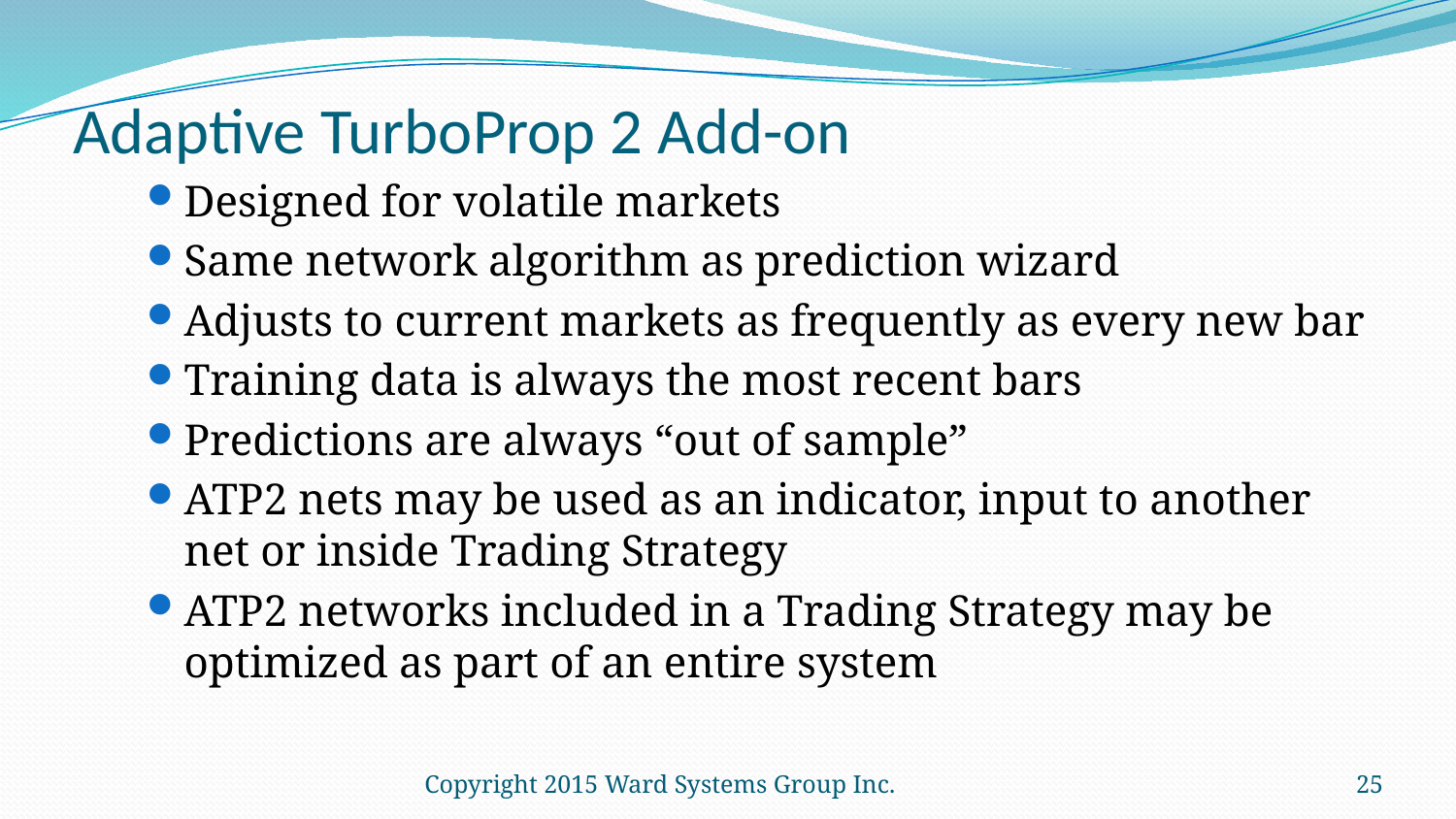

# Adaptive TurboProp 2 Add-on
Designed for volatile markets
Same network algorithm as prediction wizard
Adjusts to current markets as frequently as every new bar
Training data is always the most recent bars
Predictions are always “out of sample”
ATP2 nets may be used as an indicator, input to another net or inside Trading Strategy
ATP2 networks included in a Trading Strategy may be optimized as part of an entire system
Copyright 2015 Ward Systems Group Inc.
25